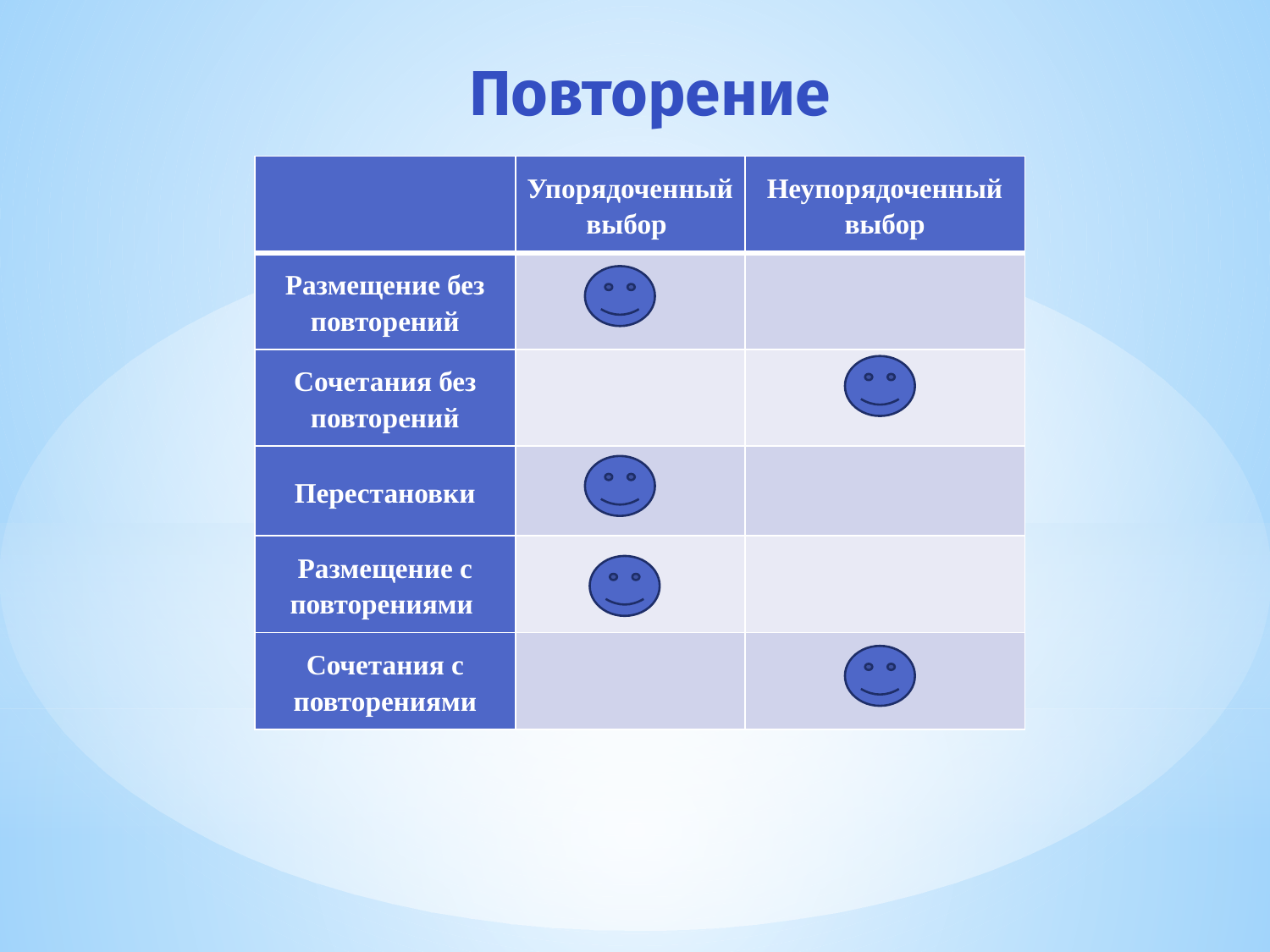

Повторение
|  | Упорядоченный выбор | Неупорядоченный выбор |
| --- | --- | --- |
| Размещение без повторений |  |  |
| Сочетания без повторений |  |  |
| Перестановки |  |  |
| Размещение с повторениями |  |  |
| Сочетания с повторениями |  |  |